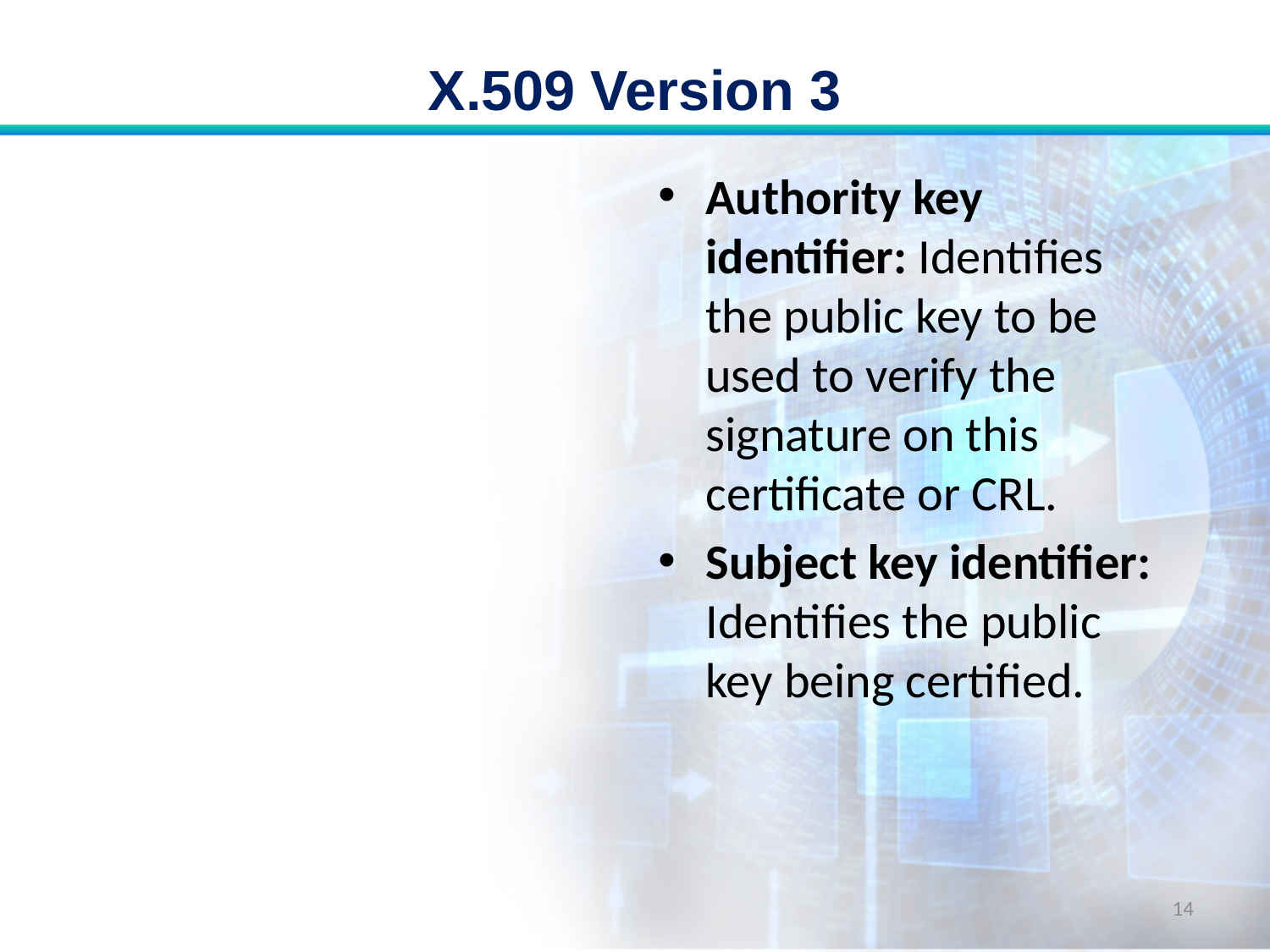

# X.509 Version 3
Authority key identifier: Identifies the public key to be used to verify the signature on this certificate or CRL.
Subject key identifier: Identifies the public key being certified.
14